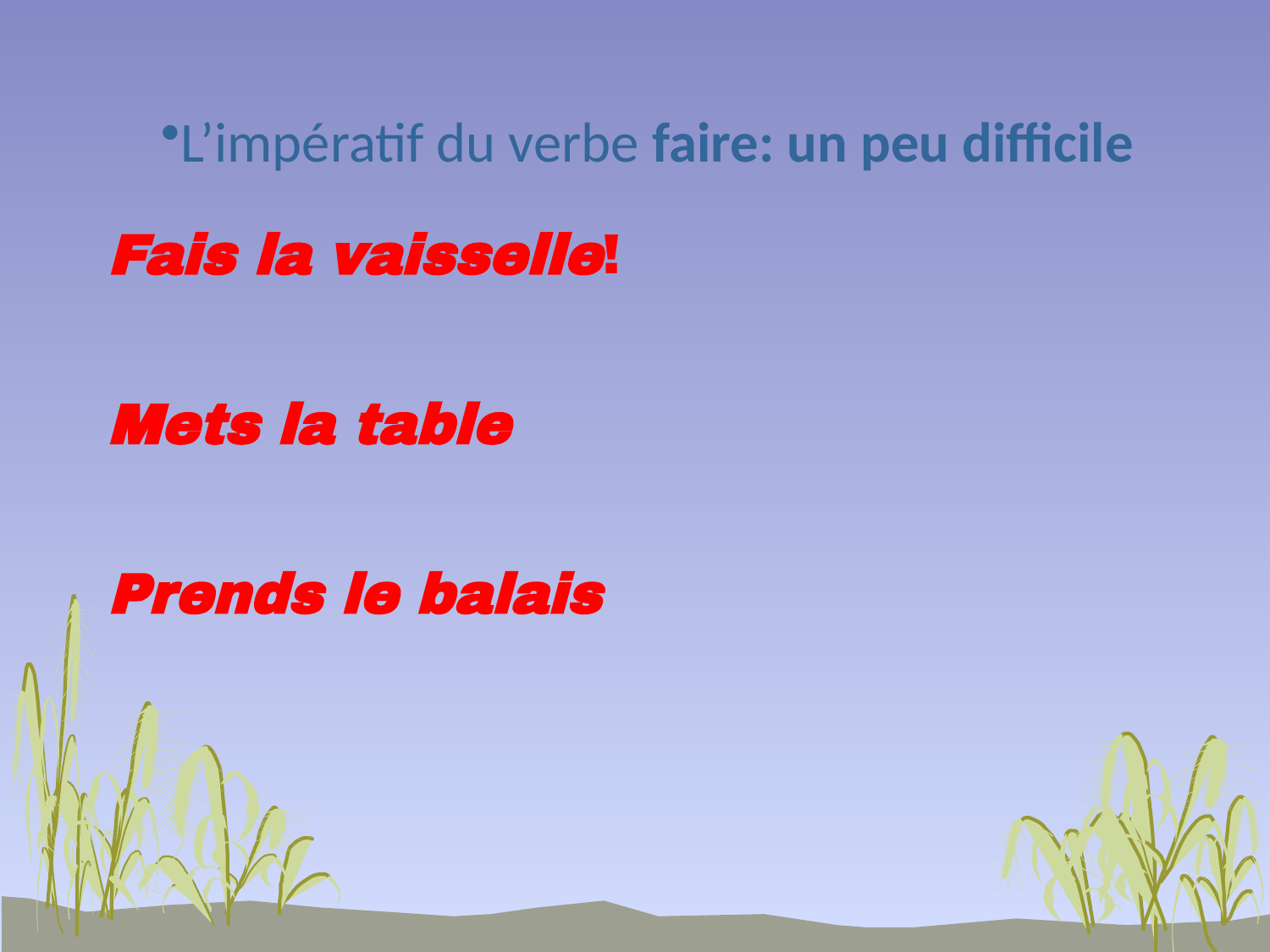

L’impératif du verbe faire: un peu difficile
Fais la vaisselle!
Mets la table
Prends le balais